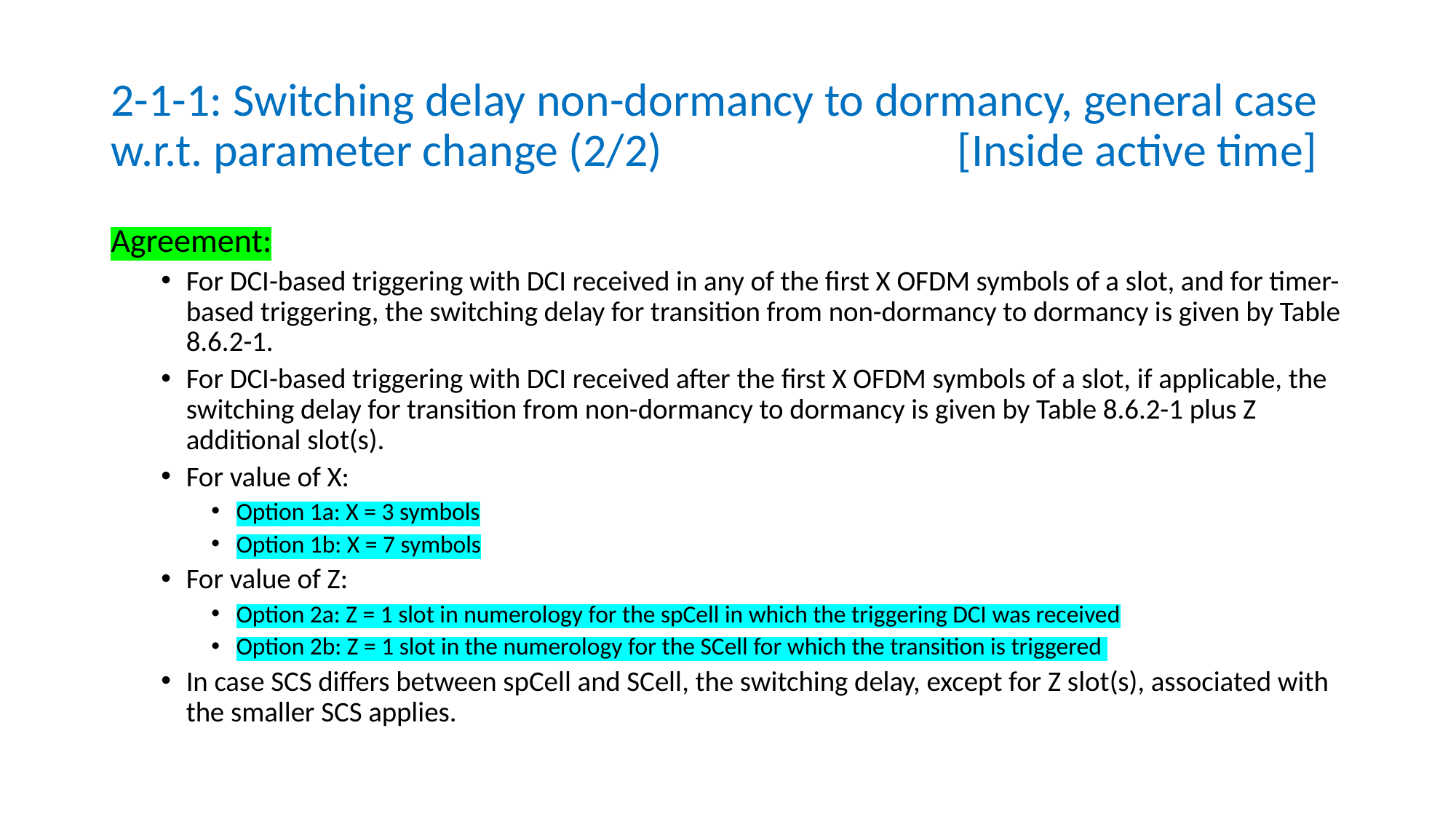

# 2-1-1: Switching delay non-dormancy to dormancy, general case w.r.t. parameter change (2/2)                            [Inside active time]
Agreement:
For DCI-based triggering with DCI received in any of the first X OFDM symbols of a slot, and for timer-based triggering, the switching delay for transition from non-dormancy to dormancy is given by Table 8.6.2-1.
For DCI-based triggering with DCI received after the first X OFDM symbols of a slot, if applicable, the switching delay for transition from non-dormancy to dormancy is given by Table 8.6.2-1 plus Z additional slot(s).
For value of X:
Option 1a: X = 3 symbols
Option 1b: X = 7 symbols
For value of Z:
Option 2a: Z = 1 slot in numerology for the spCell in which the triggering DCI was received
Option 2b: Z = 1 slot in the numerology for the SCell for which the transition is triggered
In case SCS differs between spCell and SCell, the switching delay, except for Z slot(s), associated with the smaller SCS applies.